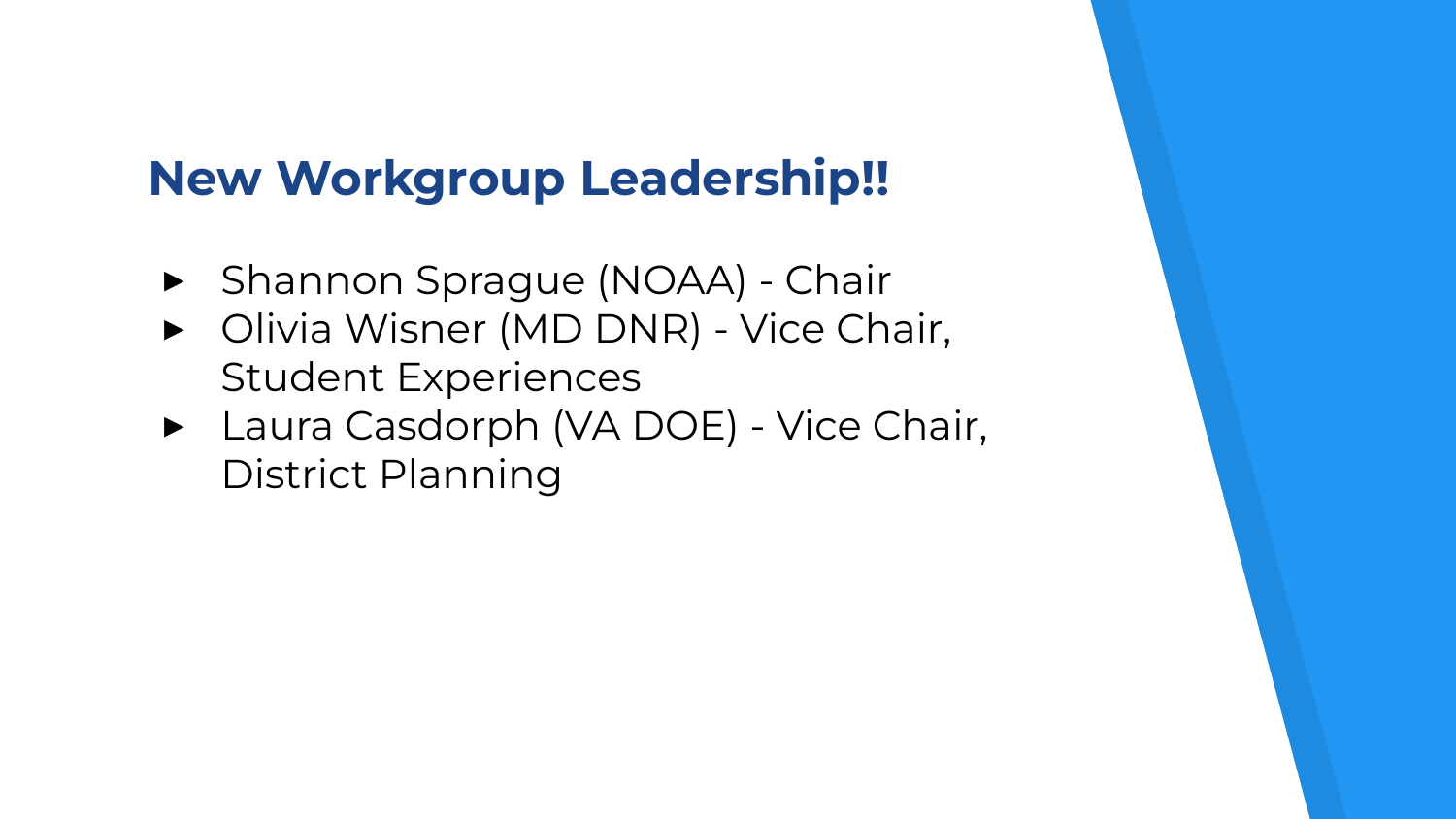

# New Workgroup Leadership!!
Shannon Sprague (NOAA) - Chair
Olivia Wisner (MD DNR) - Vice Chair, Student Experiences
Laura Casdorph (VA DOE) - Vice Chair, District Planning